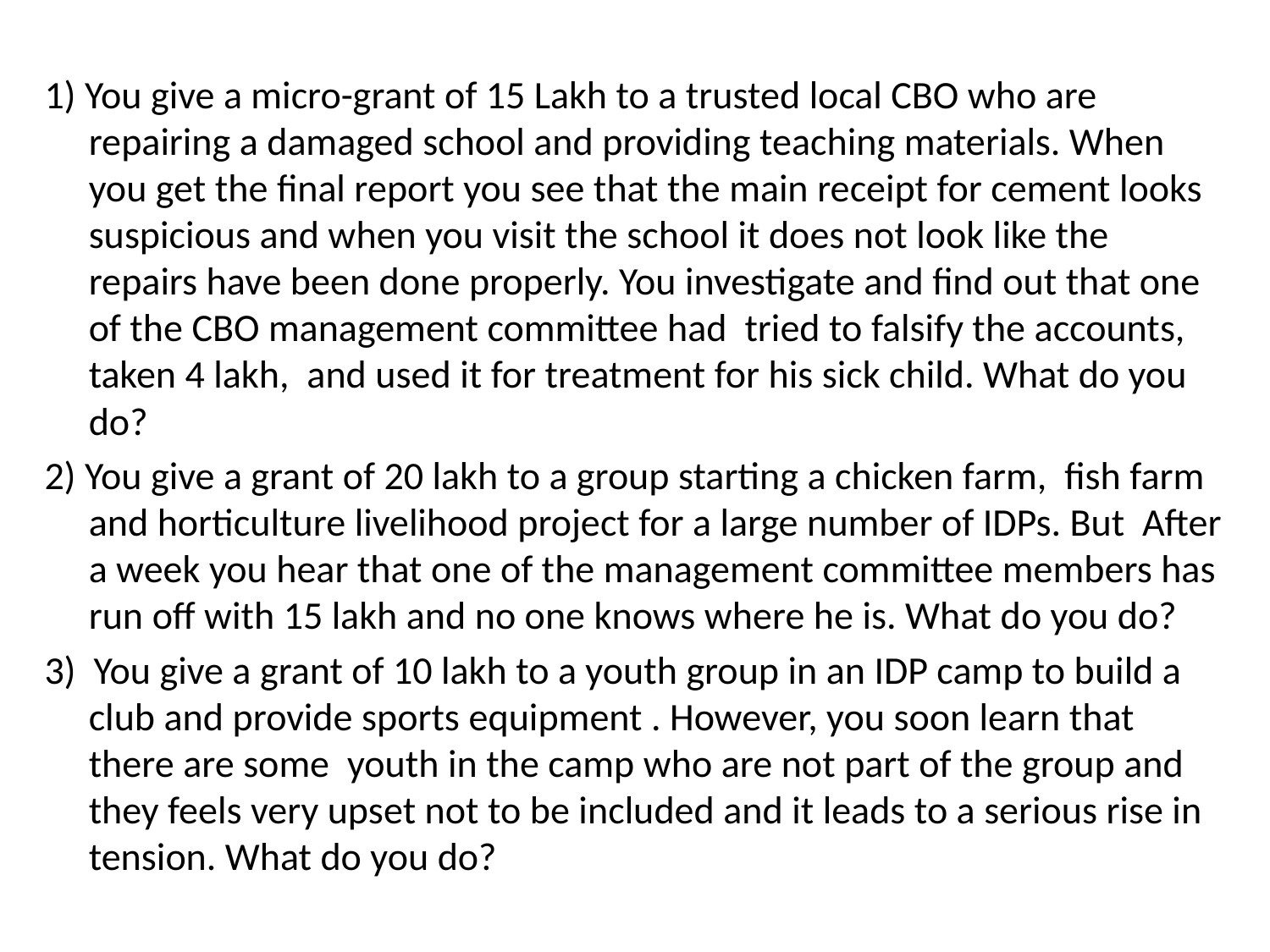

1) You give a micro-grant of 15 Lakh to a trusted local CBO who are repairing a damaged school and providing teaching materials. When you get the final report you see that the main receipt for cement looks suspicious and when you visit the school it does not look like the repairs have been done properly. You investigate and find out that one of the CBO management committee had  tried to falsify the accounts, taken 4 lakh,  and used it for treatment for his sick child. What do you do?
2) You give a grant of 20 lakh to a group starting a chicken farm,  fish farm and horticulture livelihood project for a large number of IDPs. But  After a week you hear that one of the management committee members has run off with 15 lakh and no one knows where he is. What do you do?
3)  You give a grant of 10 lakh to a youth group in an IDP camp to build a club and provide sports equipment . However, you soon learn that there are some  youth in the camp who are not part of the group and they feels very upset not to be included and it leads to a serious rise in tension. What do you do?